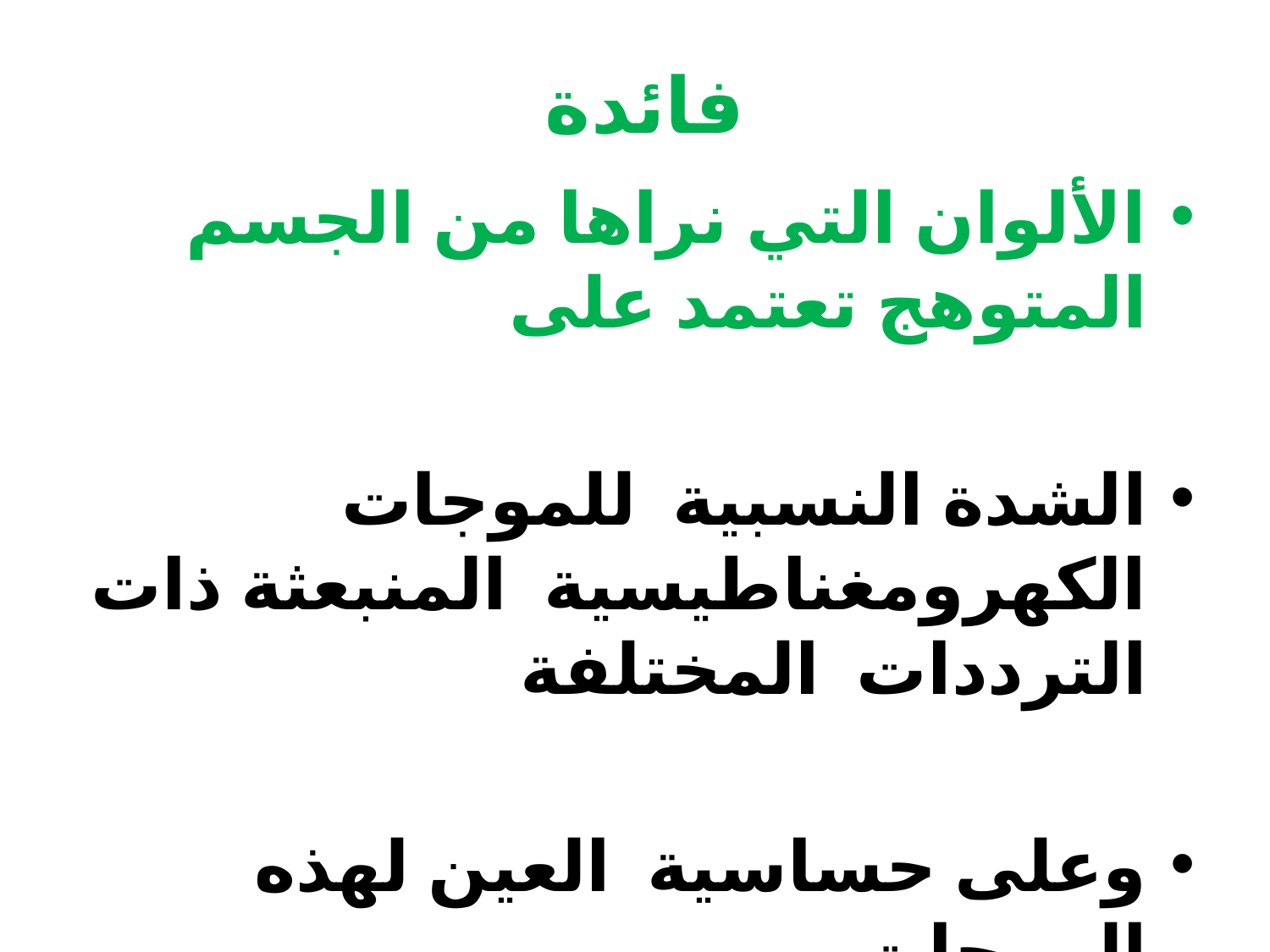

# فائدة
الألوان التي نراها من الجسم  المتوهج تعتمد على

الشدة النسبية  للموجات الكهرومغناطيسية  المنبعثة ذات الترددات  المختلفة

وعلى حساسية  العين لهذه الموجات